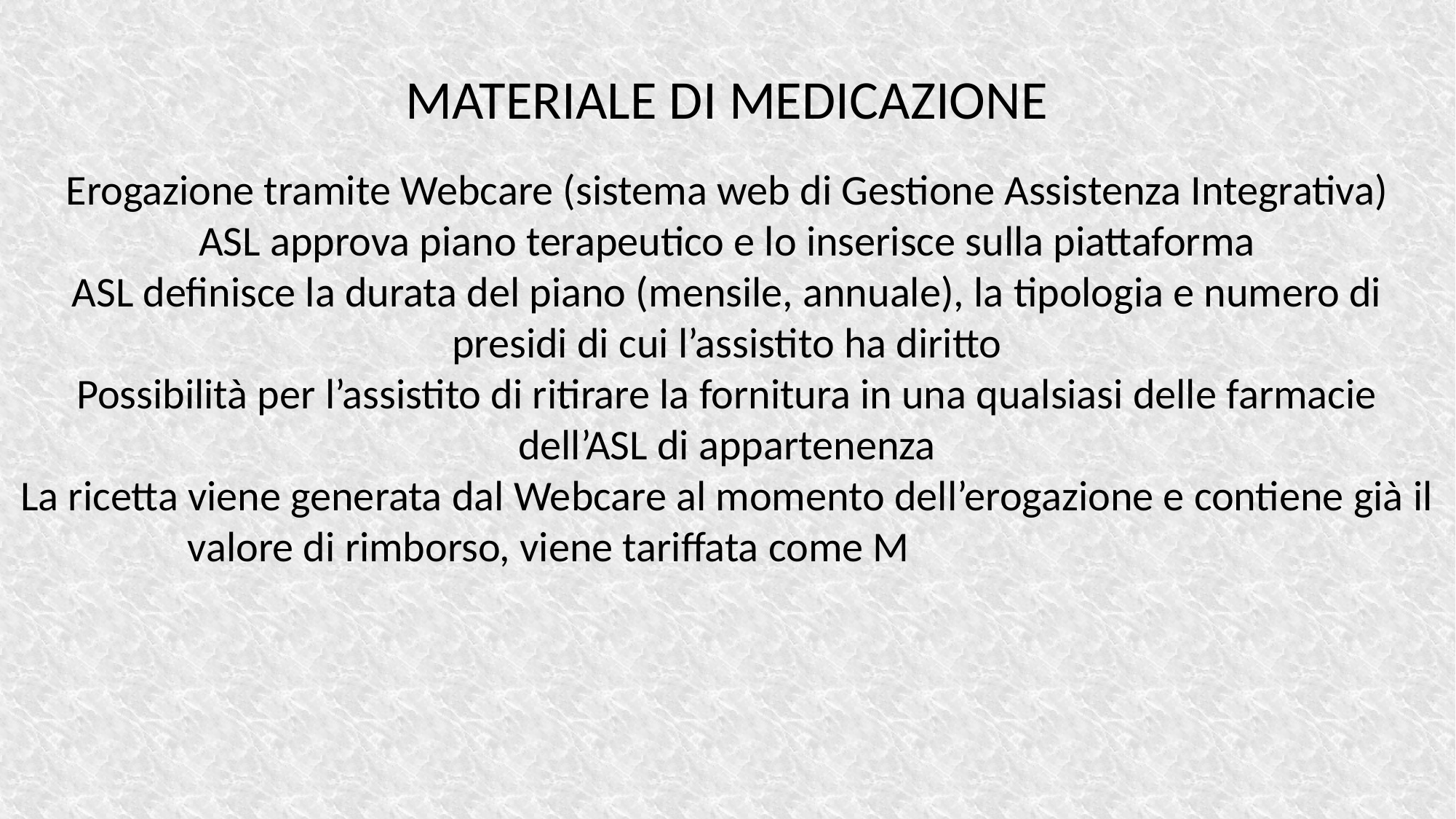

MATERIALE DI MEDICAZIONE

Erogazione tramite Webcare (sistema web di Gestione Assistenza Integrativa)
ASL approva piano terapeutico e lo inserisce sulla piattaforma
ASL definisce la durata del piano (mensile, annuale), la tipologia e numero di presidi di cui l’assistito ha diritto
Possibilità per l’assistito di ritirare la fornitura in una qualsiasi delle farmacie dell’ASL di appartenenza
La ricetta viene generata dal Webcare al momento dell’erogazione e contiene già il valore di rimborso, viene tariffata come M